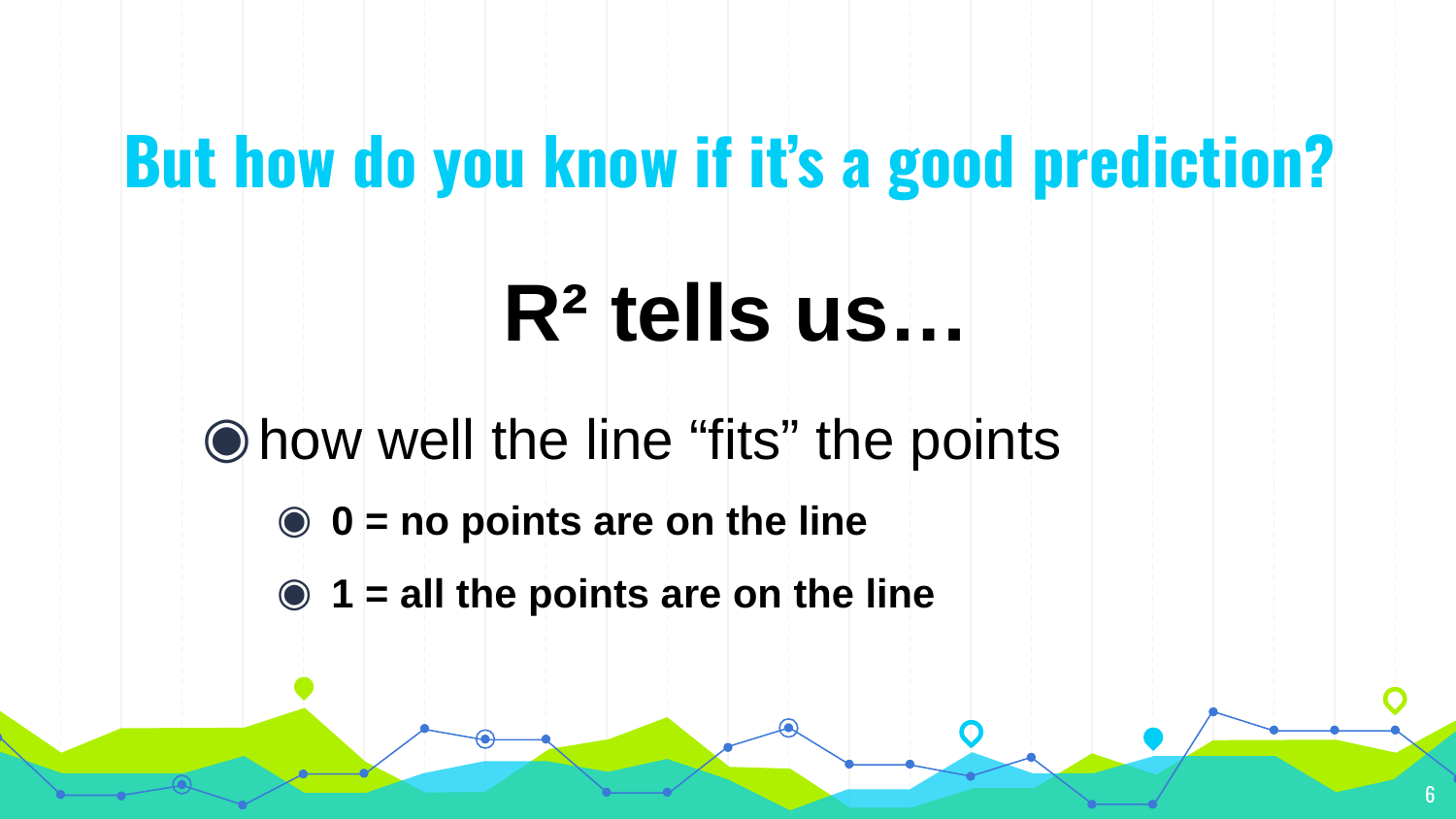

# But how do you know if it’s a good prediction?
R² tells us…
how well the line “fits” the points
0 = no points are on the line
1 = all the points are on the line
6